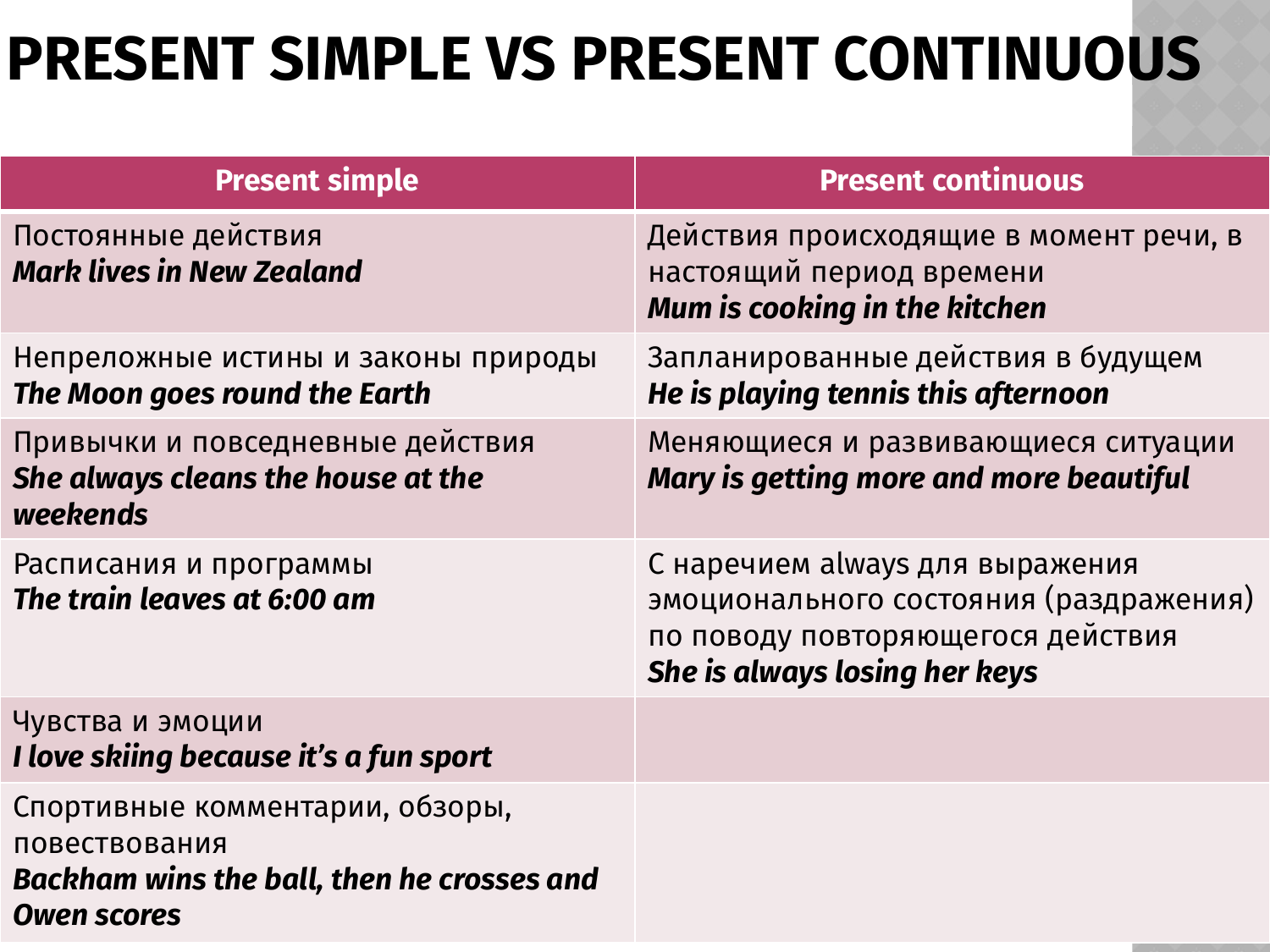

# Present Simple vs Present Continuous
| Present simple | Present continuous |
| --- | --- |
| Постоянные действия Mark lives in New Zealand | Действия происходящие в момент речи, в настоящий период времени Mum is cooking in the kitchen |
| Непреложные истины и законы природы The Moon goes round the Earth | Запланированные действия в будущем He is playing tennis this afternoon |
| Привычки и повседневные действия She always cleans the house at the weekends | Меняющиеся и развивающиеся ситуации Mary is getting more and more beautiful |
| Расписания и программы The train leaves at 6:00 am | С наречием always для выражения эмоционального состояния (раздражения) по поводу повторяющегося действия She is always losing her keys |
| Чувства и эмоции I love skiing because it’s a fun sport |  |
| Спортивные комментарии, обзоры, повествования Backham wins the ball, then he crosses and Owen scores |  |